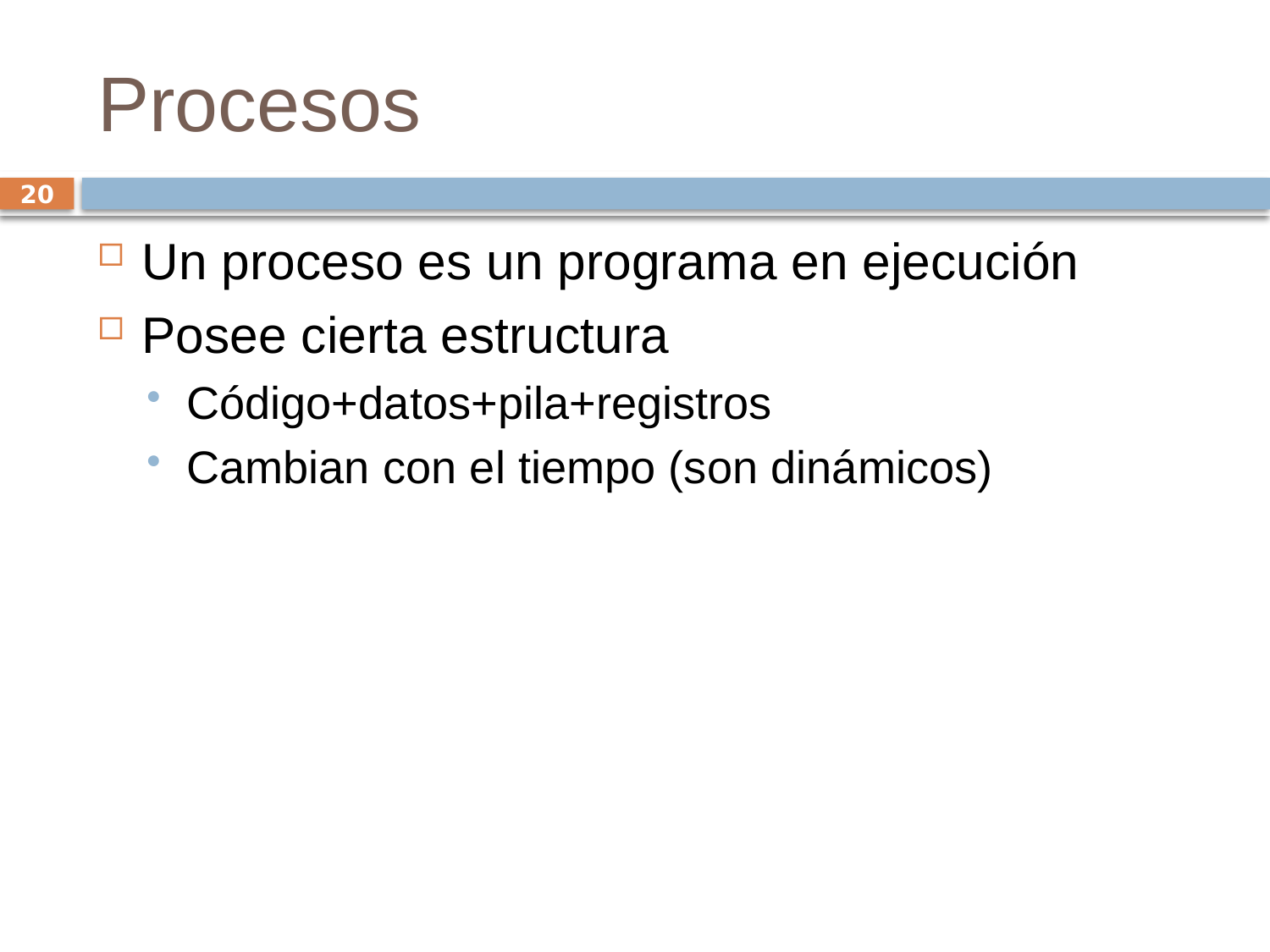

# Procesos
20
Un proceso es un programa en ejecución
Posee cierta estructura
Código+datos+pila+registros
Cambian con el tiempo (son dinámicos)